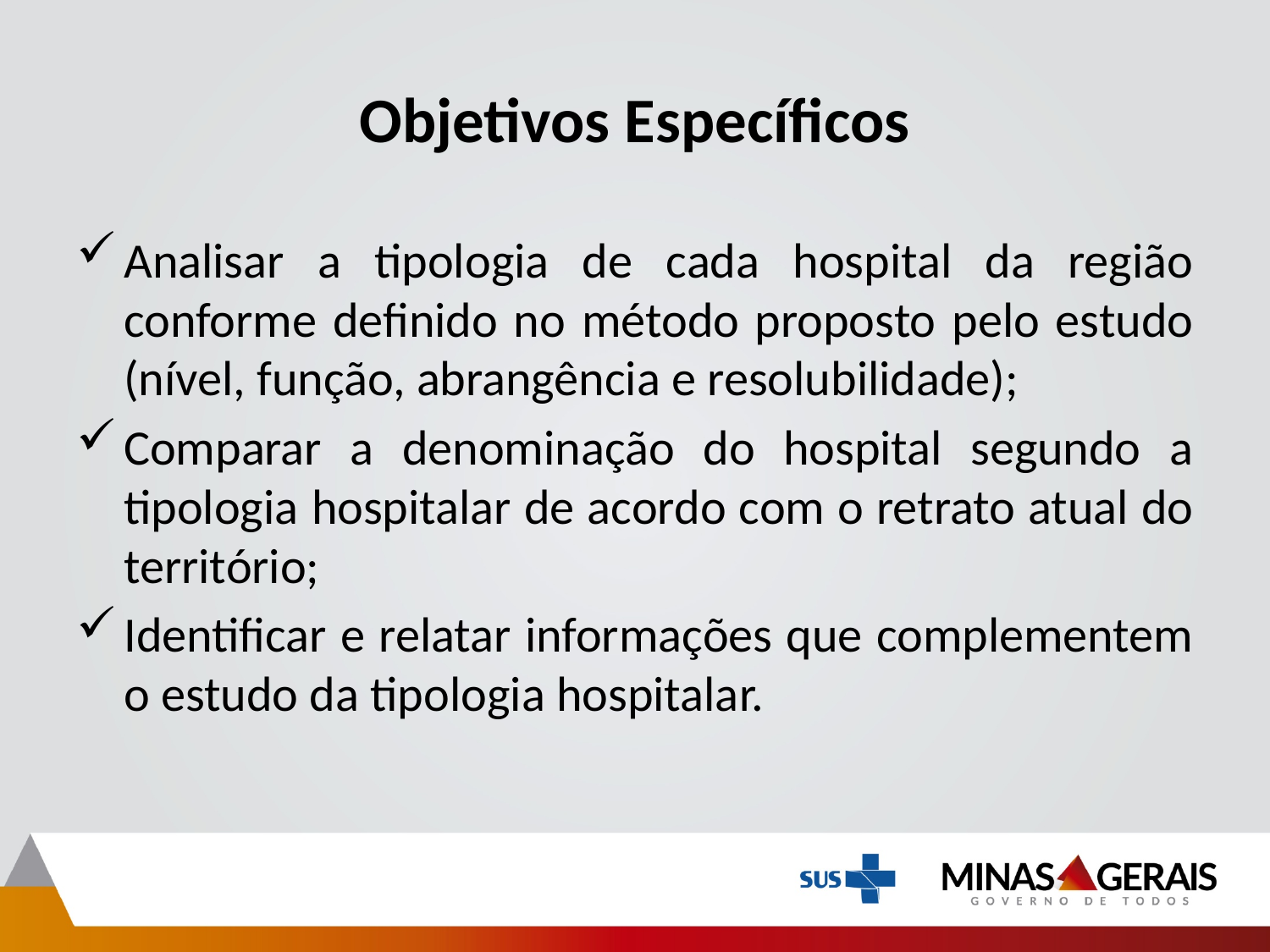

# Objetivos Específicos
Analisar a tipologia de cada hospital da região conforme definido no método proposto pelo estudo (nível, função, abrangência e resolubilidade);
Comparar a denominação do hospital segundo a tipologia hospitalar de acordo com o retrato atual do território;
Identificar e relatar informações que complementem o estudo da tipologia hospitalar.